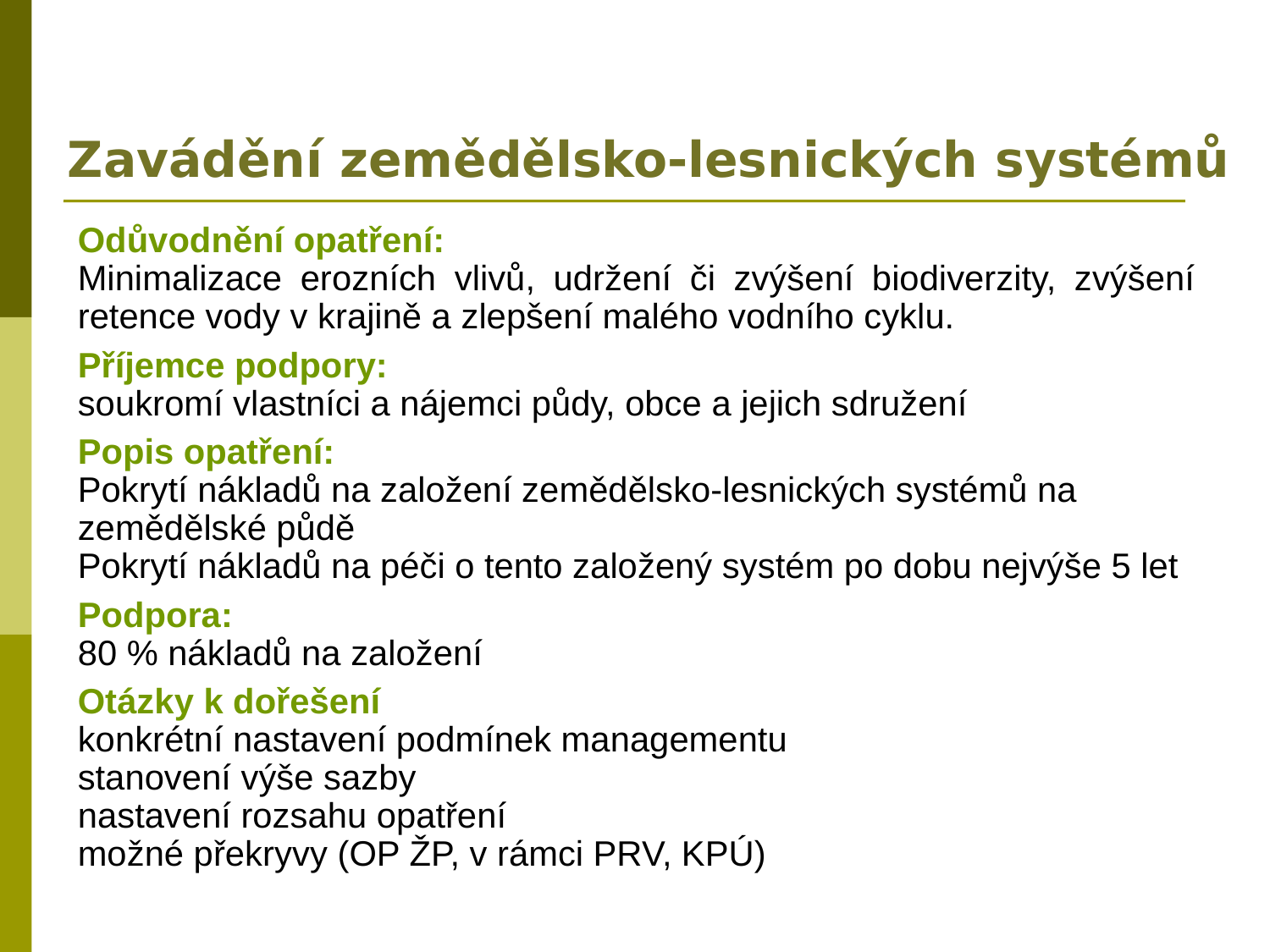

# Zavádění zemědělsko-lesnických systémů
Odůvodnění opatření:
Minimalizace erozních vlivů, udržení či zvýšení biodiverzity, zvýšení retence vody v krajině a zlepšení malého vodního cyklu.
Příjemce podpory:
soukromí vlastníci a nájemci půdy, obce a jejich sdružení
Popis opatření:
Pokrytí nákladů na založení zemědělsko-lesnických systémů na zemědělské půdě
Pokrytí nákladů na péči o tento založený systém po dobu nejvýše 5 let
Podpora:
80 % nákladů na založení
Otázky k dořešení
konkrétní nastavení podmínek managementu
stanovení výše sazby
nastavení rozsahu opatření
možné překryvy (OP ŽP, v rámci PRV, KPÚ)